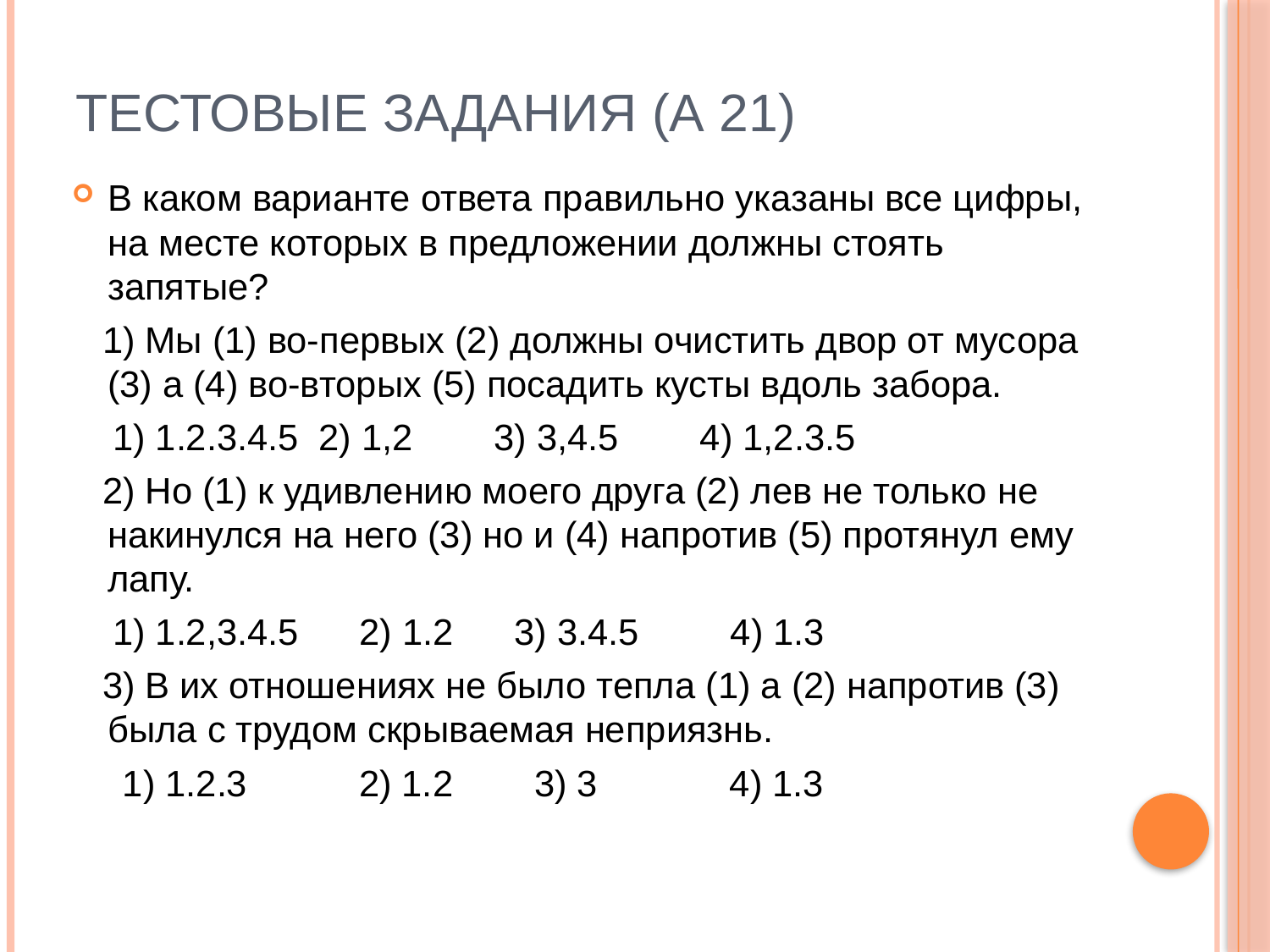

# Тестовые задания (А 21)
В каком варианте ответа правильно указаны все цифры, на месте которых в предложении должны стоять запятые?
   1) Мы (1) во-первых (2) должны очистить двор от мусора (3) а (4) во-вторых (5) посадить кусты вдоль забора.
    1) 1.2.3.4.5  2) 1,2        3) 3,4.5        4) 1,2.3.5
   2) Но (1) к удивлению моего друга (2) лев не только не накинулся на него (3) но и (4) напротив (5) протянул ему лапу.
    1) 1.2,3.4.5      2) 1.2      3) 3.4.5         4) 1.3
   3) В их отношениях не было тепла (1) а (2) напротив (3) была с трудом скрываемая неприязнь.
     1) 1.2.3           2) 1.2        3) 3             4) 1.3